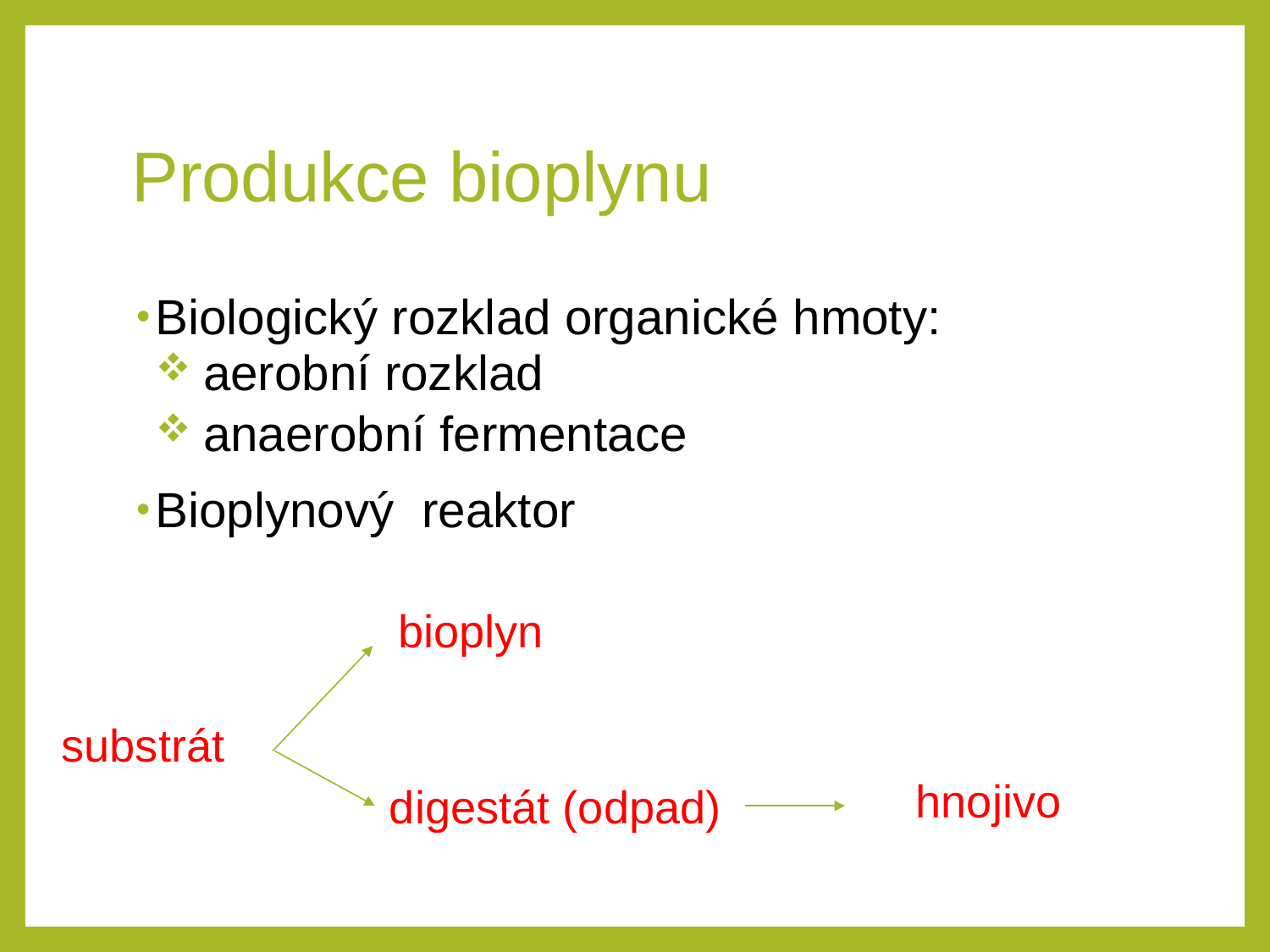

# Produkce bioplynu
Biologický rozklad organické hmoty:
aerobní rozklad
anaerobní fermentace
Bioplynový  reaktor

bioplyn
substrát
hnojivo
digestát (odpad)